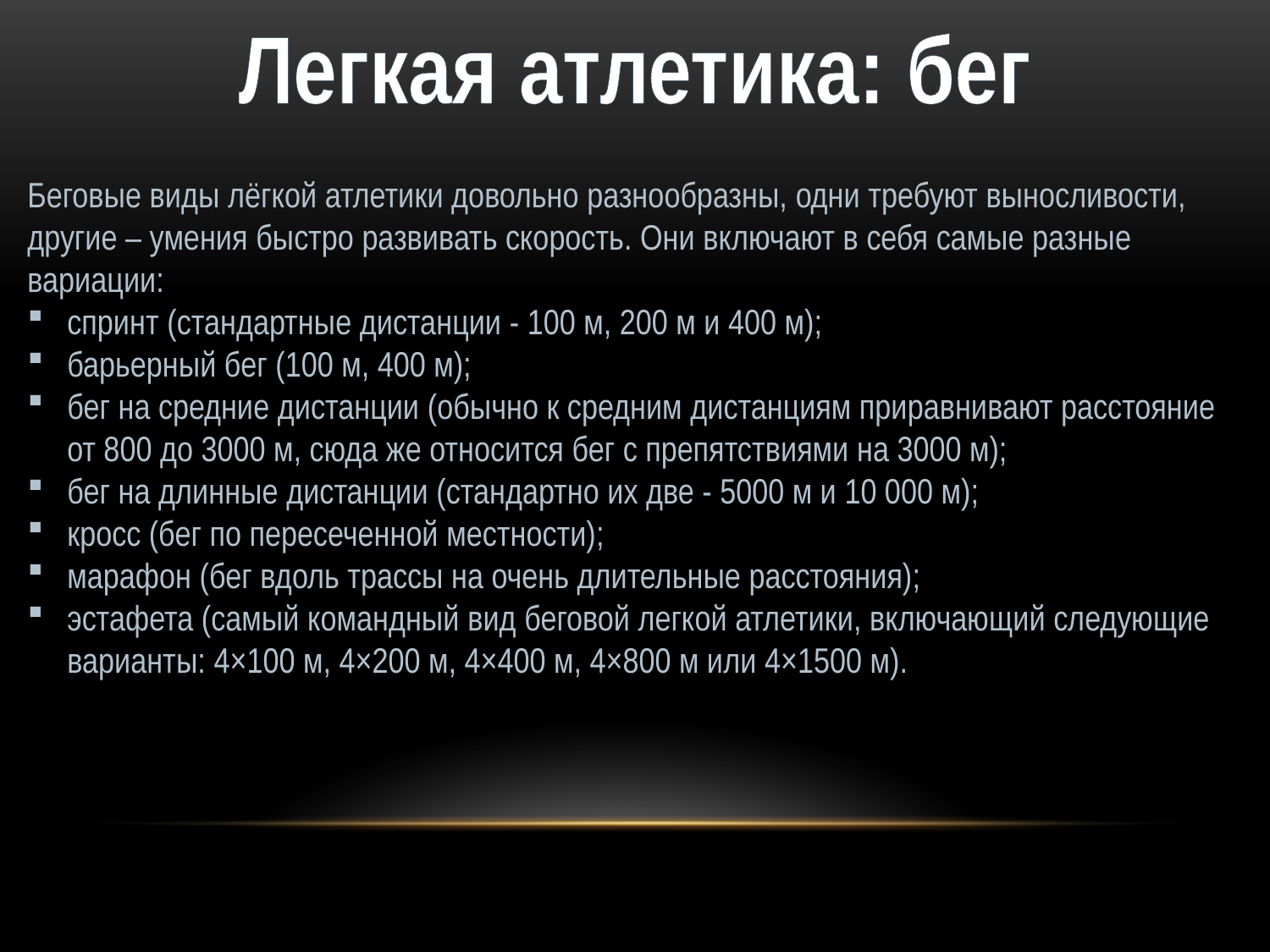

Легкая атлетика: бег
Беговые виды лёгкой атлетики довольно разнообразны, одни требуют выносливости, другие – умения быстро развивать скорость. Они включают в себя самые разные вариации:
спринт (стандартные дистанции - 100 м, 200 м и 400 м);
барьерный бег (100 м, 400 м);
бег на средние дистанции (обычно к средним дистанциям приравнивают расстояние от 800 до 3000 м, сюда же относится бег с препятствиями на 3000 м);
бег на длинные дистанции (стандартно их две - 5000 м и 10 000 м);
кросс (бег по пересеченной местности);
марафон (бег вдоль трассы на очень длительные расстояния);
эстафета (самый командный вид беговой легкой атлетики, включающий следующие варианты: 4×100 м, 4×200 м, 4×400 м, 4×800 м или 4×1500 м).